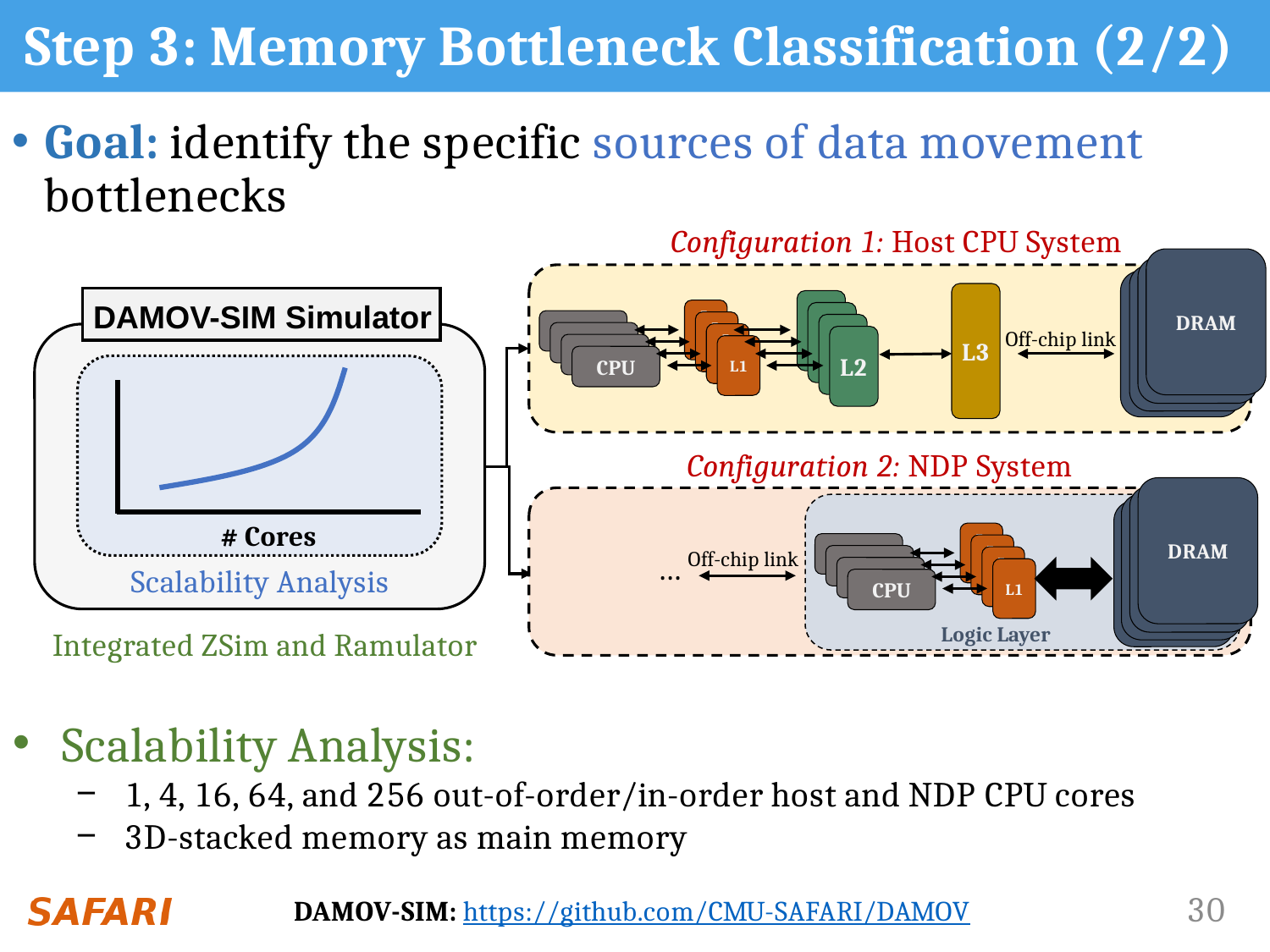

# Step 3: Memory Bottleneck Classification (2/2)
Goal: identify the specific sources of data movement bottlenecks
Configuration 1: Host CPU System

DRAM
L3
L2
L1
L2
L1
L2
L1
L2
L1
CPU
CPU
CPU
CPU
Off-chip link

DRAM
DRAM
DRAM
DRAM
DRAM
DRAM

DAMOV-SIM Simulator

# Cores
Scalability Analysis
Configuration 2: NDP System

Logic Layer
DRAM
L1
CPU
L1
CPU
L1
CPU
L1

CPU
Off-chip link
…
Integrated ZSim and Ramulator
Scalability Analysis:
1, 4, 16, 64, and 256 out-of-order/in-order host and NDP CPU cores
3D-stacked memory as main memory
30
DAMOV-SIM: https://github.com/CMU-SAFARI/DAMOV